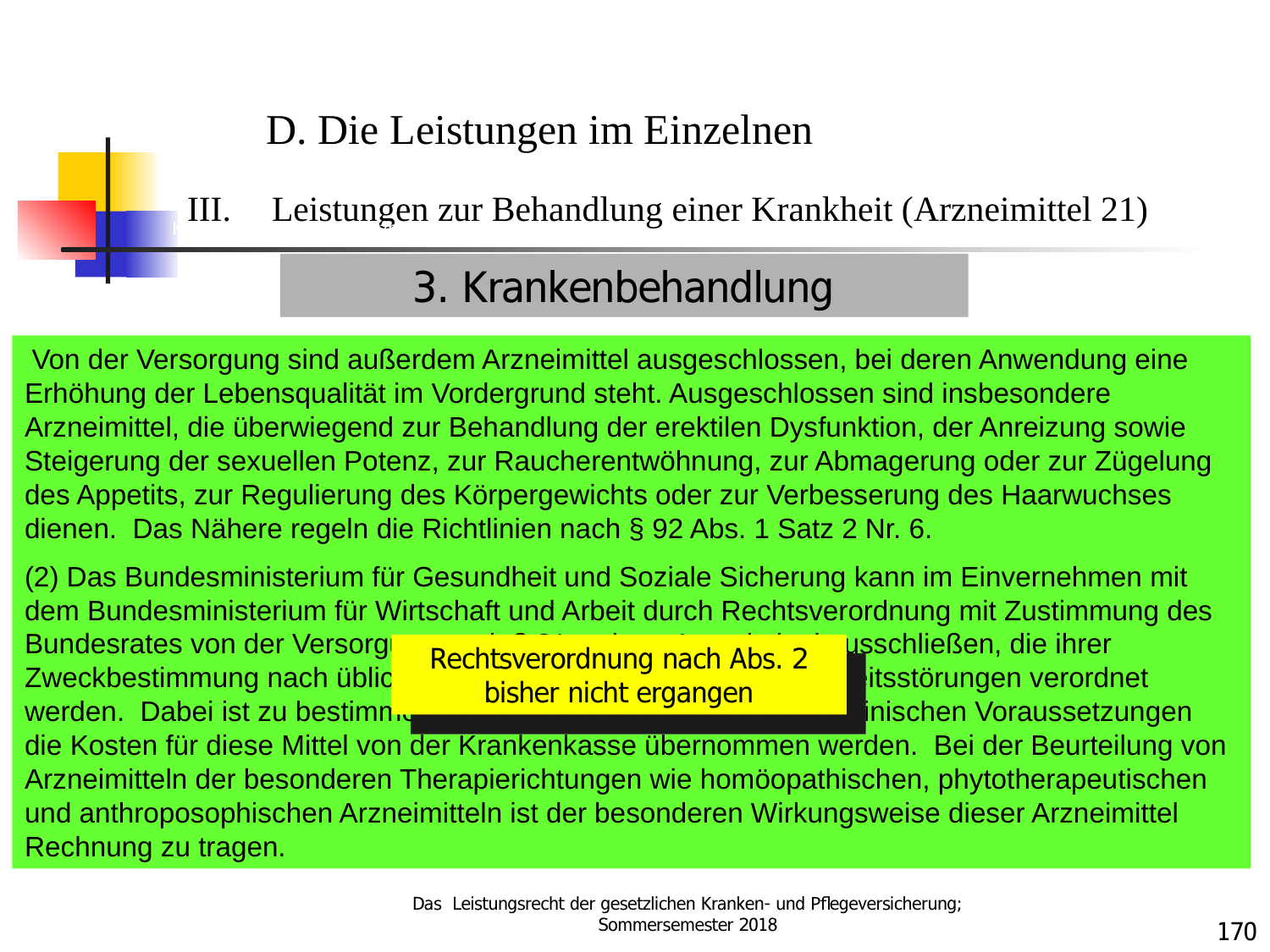

Krankenbehandlung 21 (Arzneimittel)
D. Die Leistungen im Einzelnen

Leistungen zur Behandlung einer Krankheit (Arzneimittel 21)
3. Krankenbehandlung
 Von der Versorgung sind außerdem Arzneimittel ausgeschlossen, bei deren Anwendung eine Erhöhung der Lebensqualität im Vordergrund steht. Ausgeschlossen sind insbesondere Arzneimittel, die überwiegend zur Behandlung der erektilen Dysfunktion, der Anreizung sowie Steigerung der sexuellen Potenz, zur Raucherentwöhnung, zur Abmagerung oder zur Zügelung des Appetits, zur Regulierung des Körpergewichts oder zur Verbesserung des Haarwuchses dienen.  Das Nähere regeln die Richtlinien nach § 92 Abs. 1 Satz 2 Nr. 6.
(2) Das Bundesministerium für Gesundheit und Soziale Sicherung kann im Einvernehmen mit dem Bundesministerium für Wirtschaft und Arbeit durch Rechtsverordnung mit Zustimmung des Bundesrates von der Versorgung nach § 31 weitere Arzneimittel ausschließen, die ihrer Zweckbestimmung nach üblicherweise bei geringfügigen Gesundheitsstörungen verordnet werden.  Dabei ist zu bestimmen, unter welchen besonderen medizinischen Voraussetzungen die Kosten für diese Mittel von der Krankenkasse übernommen werden.  Bei der Beurteilung von Arzneimitteln der besonderen Therapierichtungen wie homöopathischen, phytotherapeutischen und anthroposophischen Arzneimitteln ist der besonderen Wirkungsweise dieser Arzneimittel Rechnung zu tragen.
Krankheit
Rechtsverordnung nach Abs. 2 bisher nicht ergangen
Das  Leistungsrecht der gesetzlichen Kranken- und Pflegeversicherung; Sommersemester 2018
170